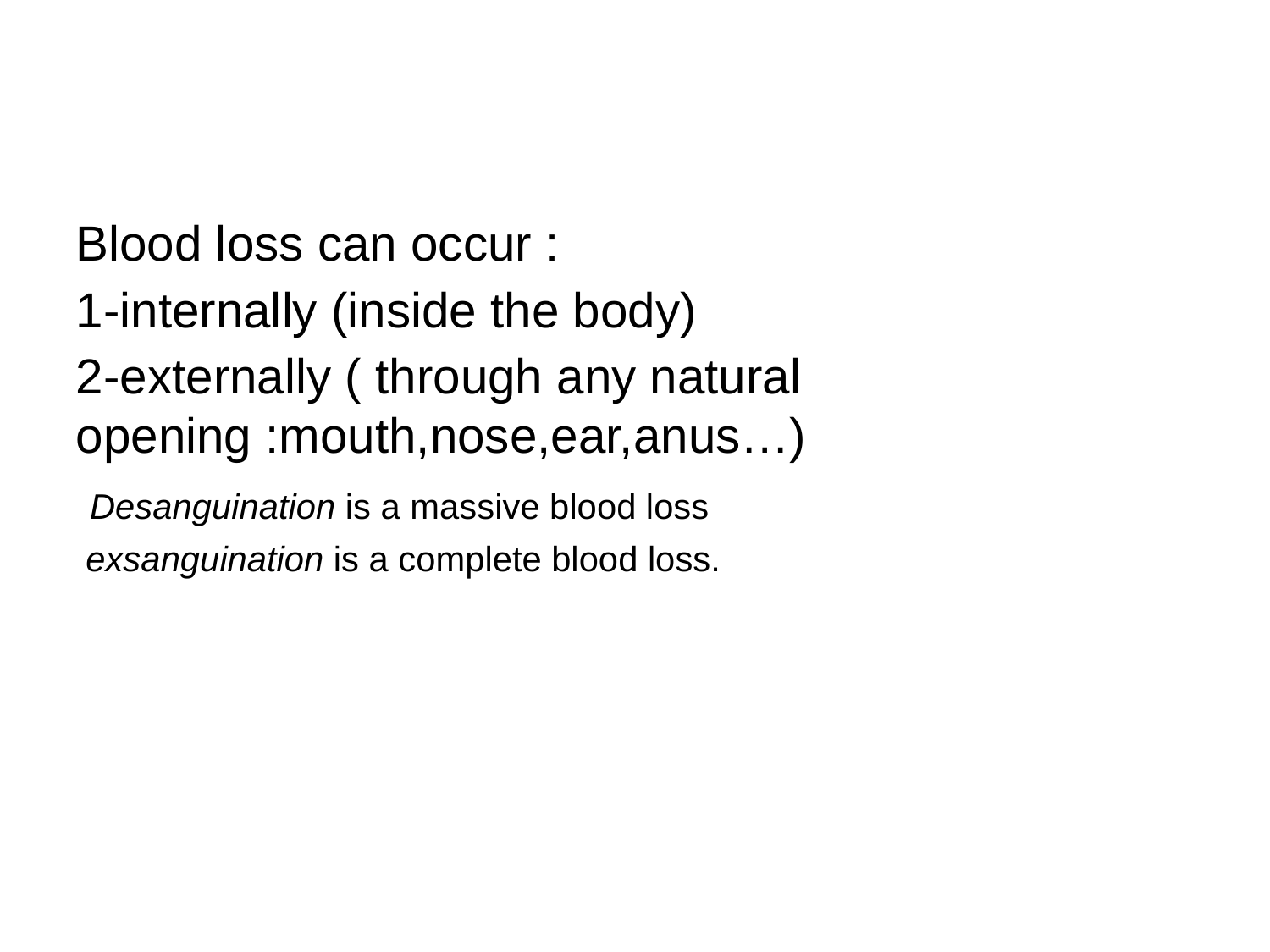

Blood loss can occur :
1-internally (inside the body)
2-externally ( through any natural opening :mouth,nose,ear,anus…)
 Desanguination is a massive blood loss
 exsanguination is a complete blood loss.